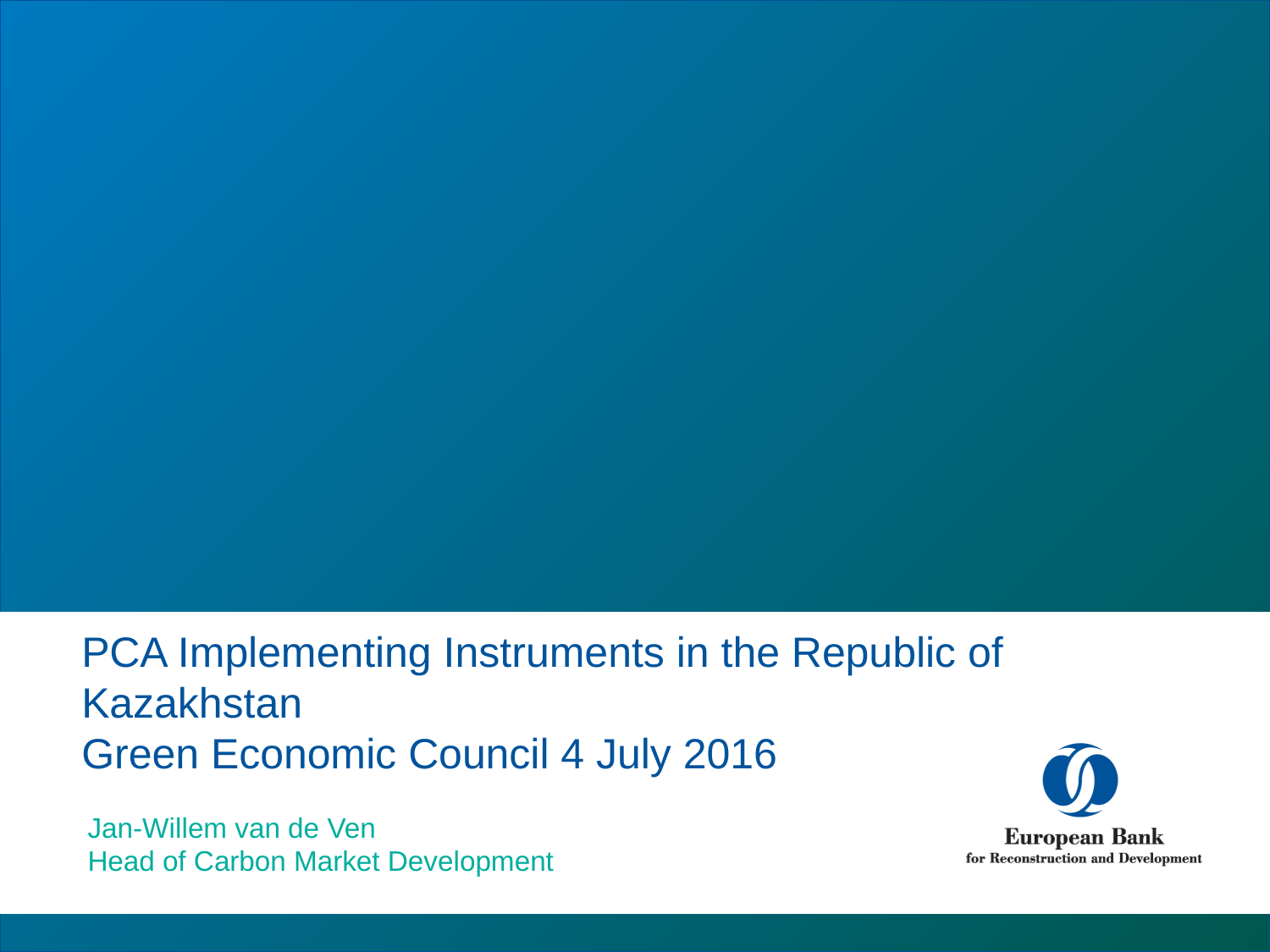

# PCA Implementing Instruments in the Republic of Kazakhstan Green Economic Council 4 July 2016
Jan-Willem van de Ven
Head of Carbon Market Development